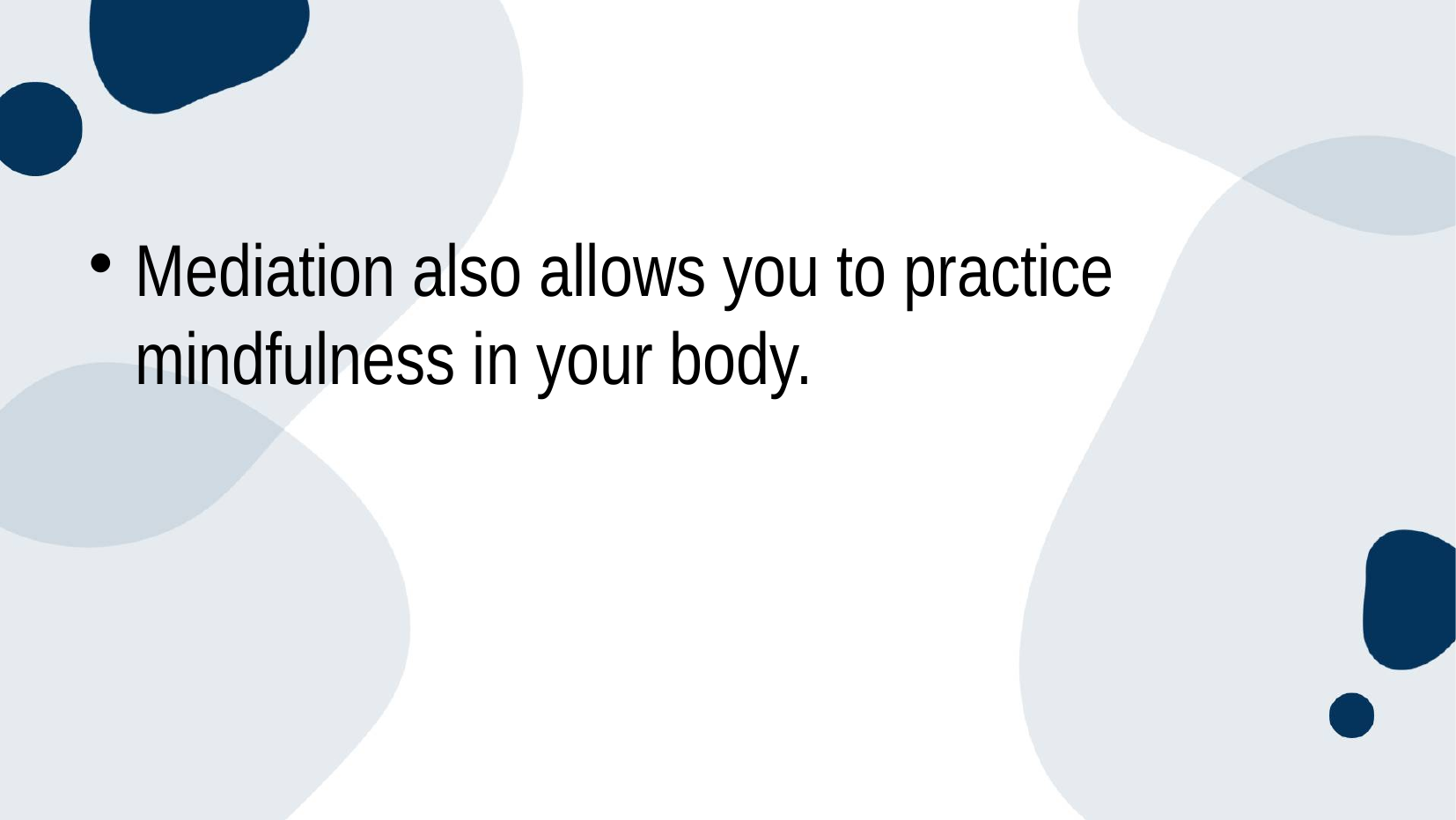

Mediation also allows you to practice mindfulness in your body.